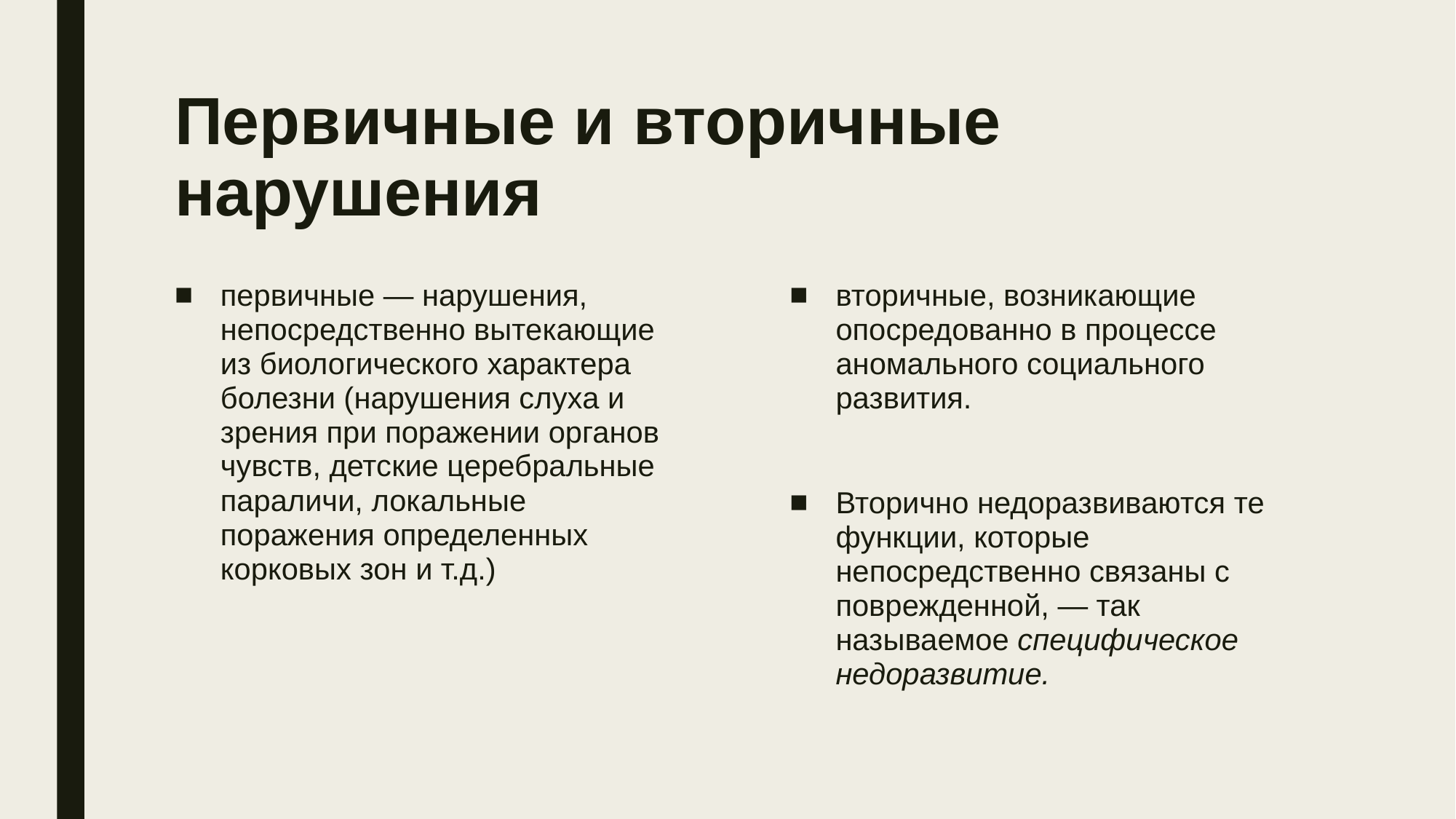

# Первичные и вторичные нарушения
первичные — наруше­ния, непосредственно вытекающие из биологического характера болезни (нарушения слуха и зрения при поражении органов чувств, детские церебральные параличи, локальные поражения определенных корковых зон и т.д.)
вторичные, возникающие опосредованно в процессе аномального социального развития.

Вторично недоразвиваются те функции, которые непосредственно связаны с поврежденной, — так называемое специфическое недоразвитие.